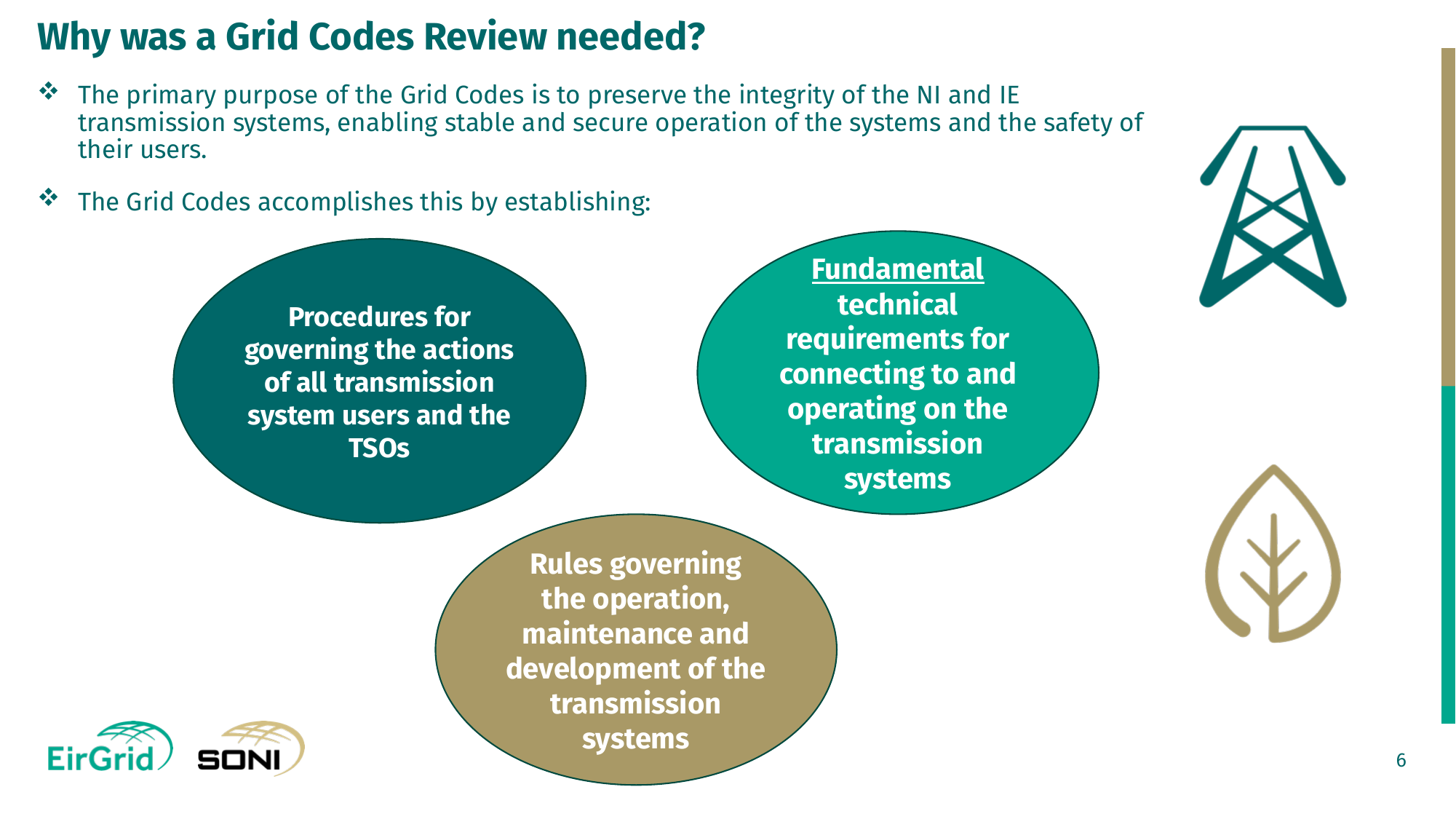

# Why was a Grid Codes Review needed?
The primary purpose of the Grid Codes is to preserve the integrity of the NI and IE transmission systems, enabling stable and secure operation of the systems and the safety of their users.
The Grid Codes accomplishes this by establishing:
Fundamental technical requirements for connecting to and operating on the transmission systems
Procedures for governing the actions of all transmission system users and the TSOs
Rules governing the operation, maintenance and development of the transmission systems
6